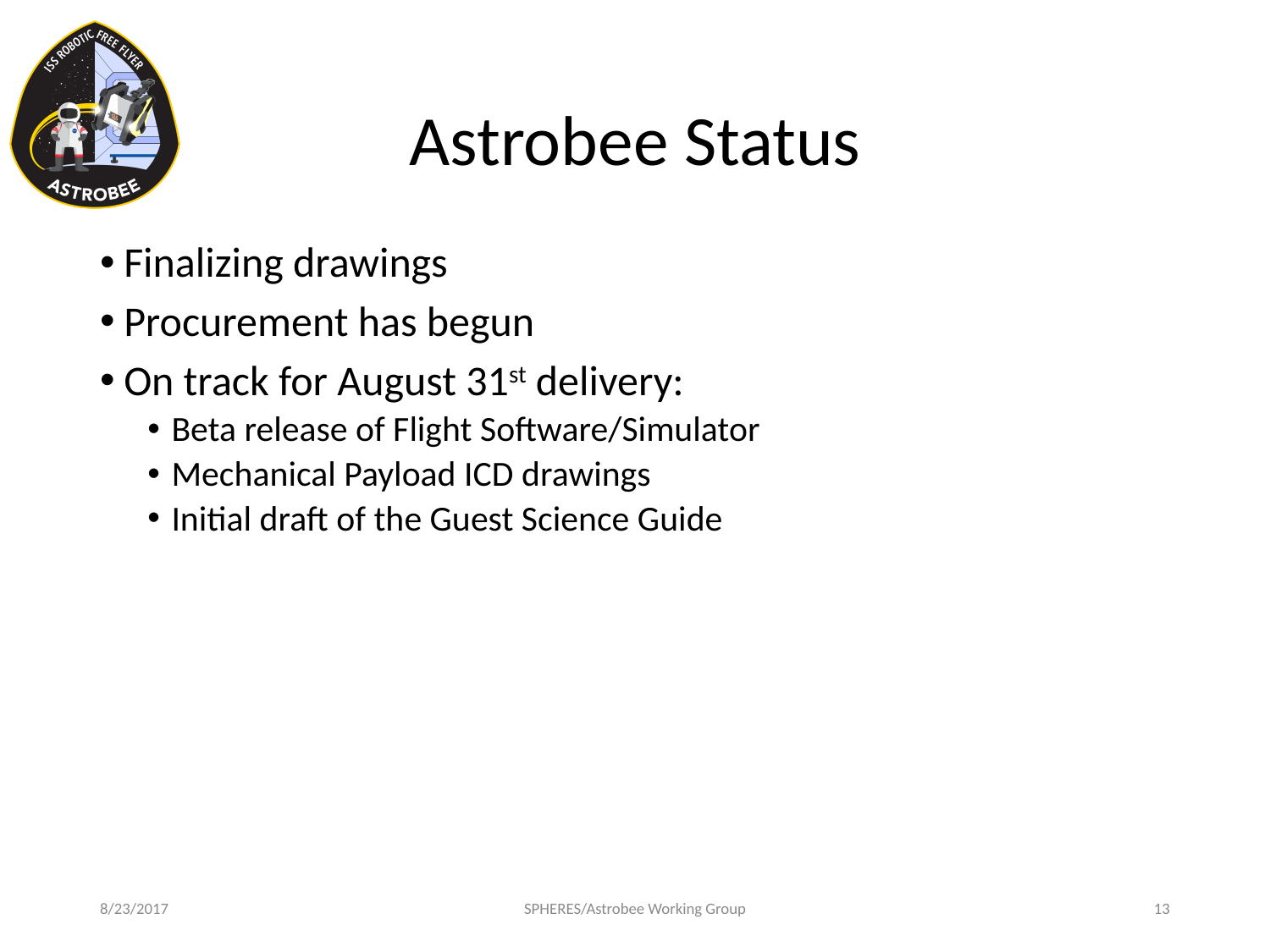

# Astrobee Status
Finalizing drawings
Procurement has begun
On track for August 31st delivery:
Beta release of Flight Software/Simulator
Mechanical Payload ICD drawings
Initial draft of the Guest Science Guide
8/23/2017
SPHERES/Astrobee Working Group
13